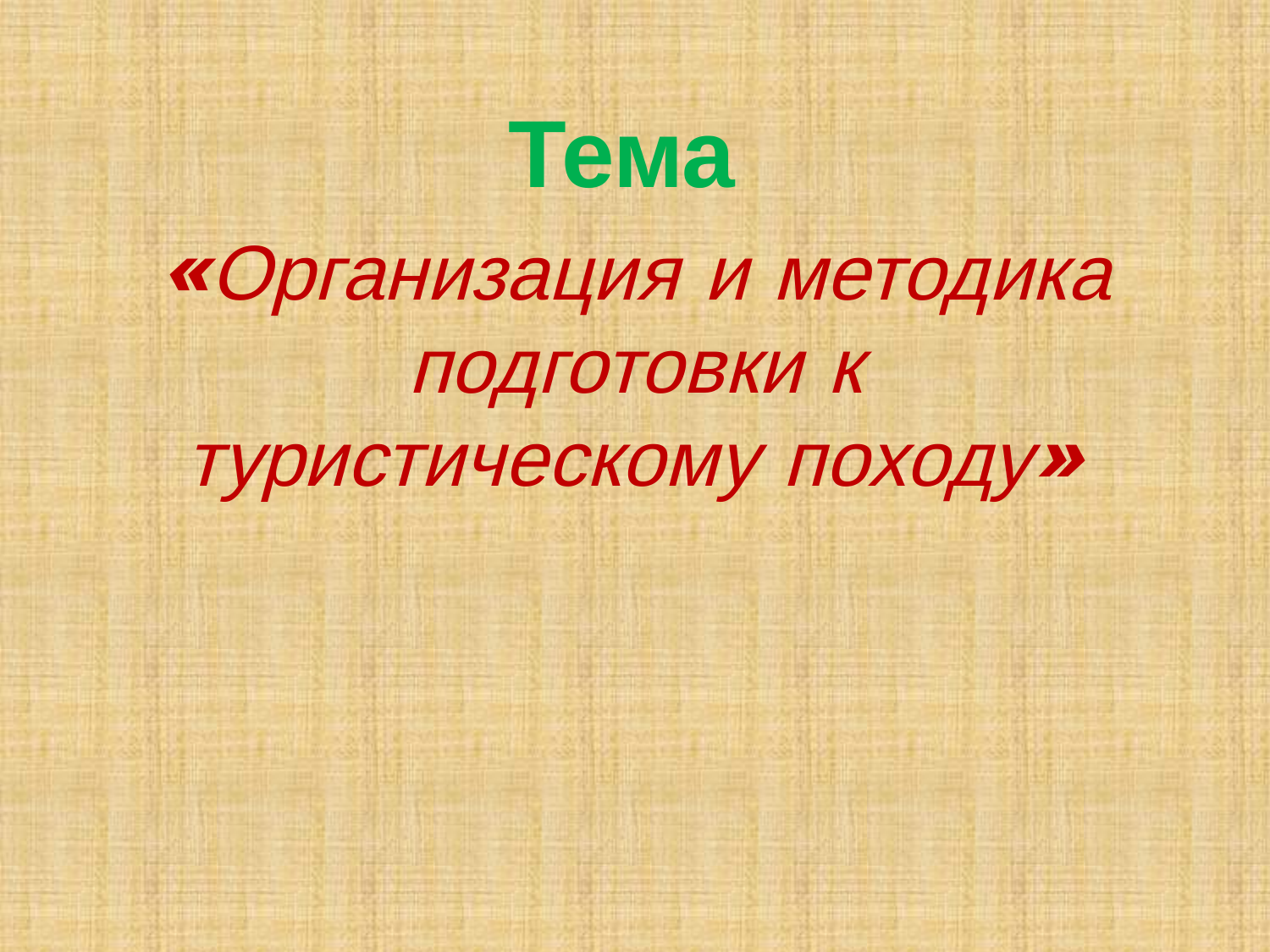

#
Тема
«Организация и методика подготовки к туристическому походу»